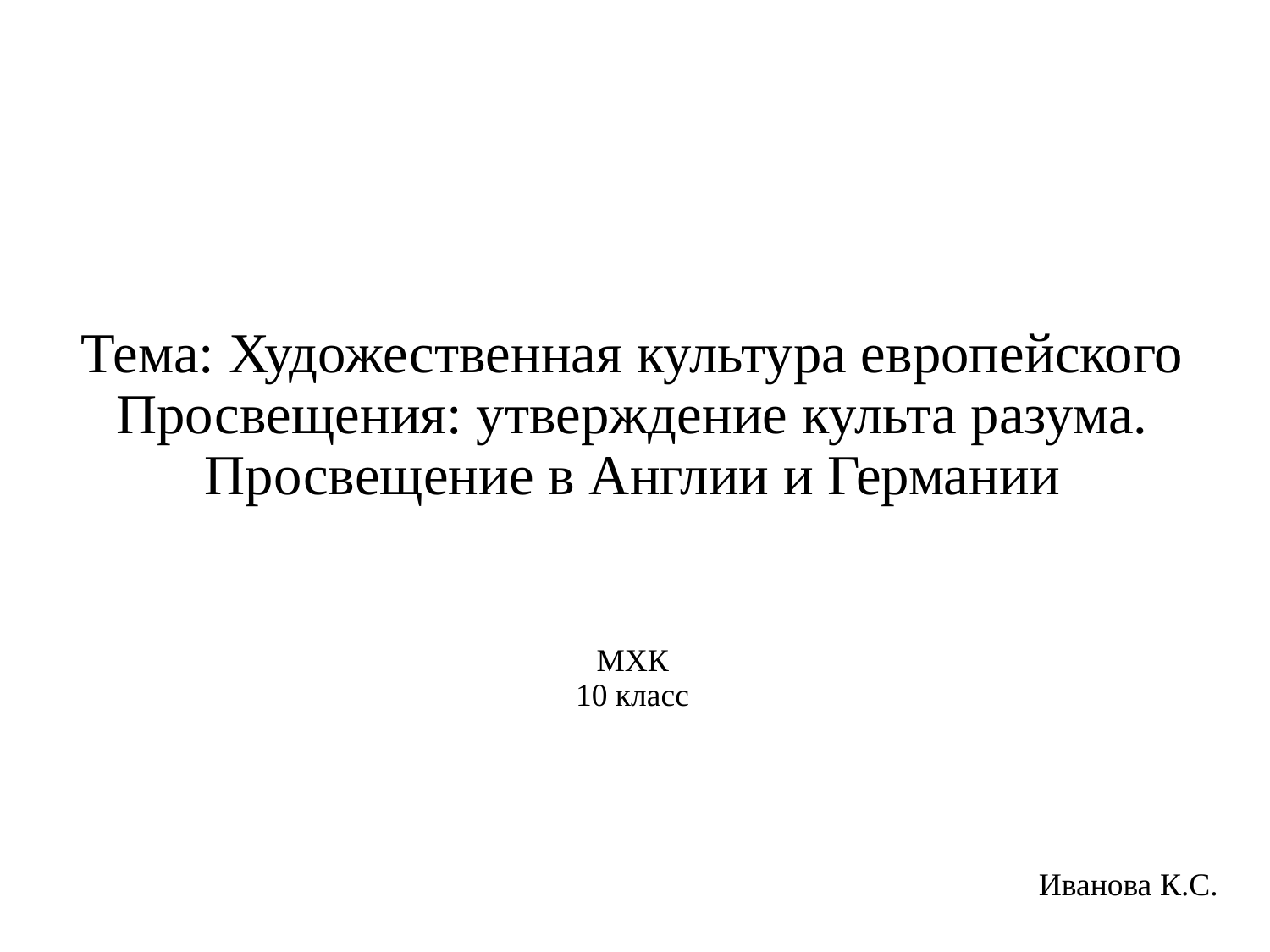

# Тема: Художественная культура европейского Просвещения: утверждение культа разума. Просвещение в Англии и Германии
МХК
10 класс

	 Иванова К.С.